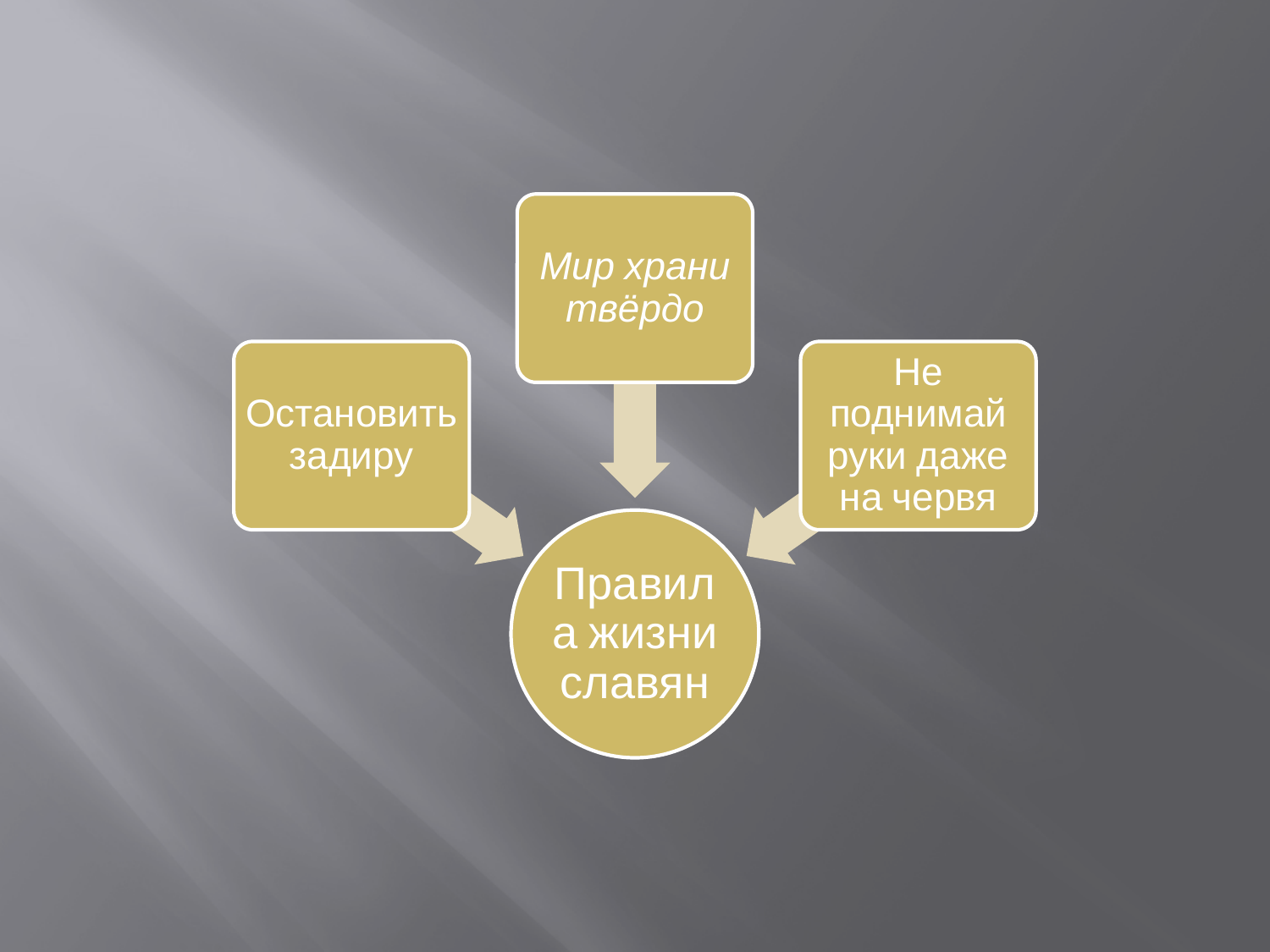

Правила жизни славян
Остановить задиру
Мир храни твёрдо
Не поднимай руки даже на червя